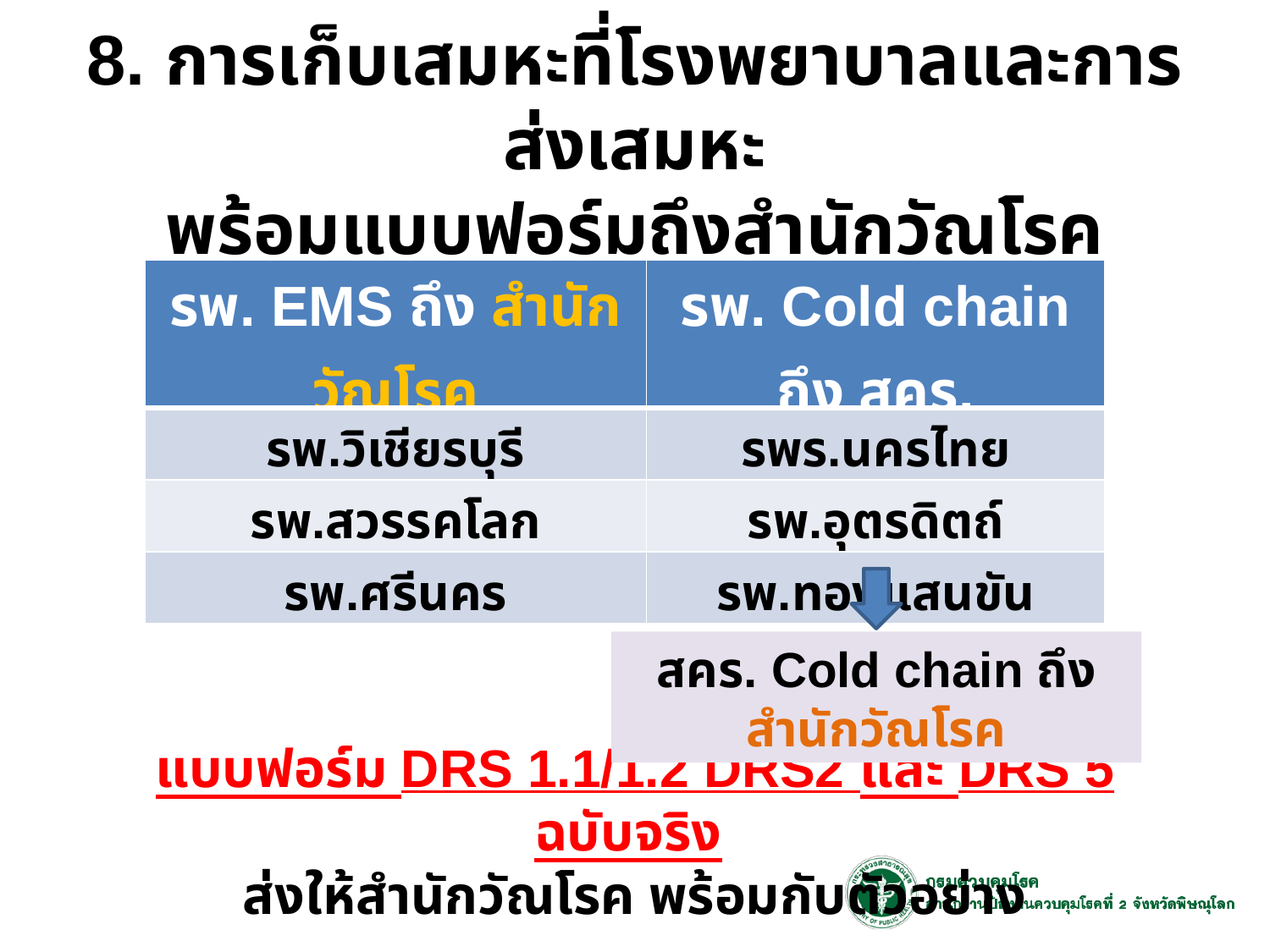

# 8. การเก็บเสมหะที่โรงพยาบาลและการส่งเสมหะ พร้อมแบบฟอร์มถึงสำนักวัณโรค
| รพ. EMS ถึง สำนักวัณโรค | รพ. Cold chain ถึง สคร. |
| --- | --- |
| รพ.วิเชียรบุรี | รพร.นครไทย |
| รพ.สวรรคโลก | รพ.อุตรดิตถ์ |
| รพ.ศรีนคร | รพ.ทองแสนขัน |

สคร. Cold chain ถึง สำนักวัณโรค
แบบฟอร์ม DRS 1.1/1.2 DRS2 และ DRS 5 ฉบับจริง
ส่งให้สำนักวัณโรค พร้อมกับตัวอย่าง